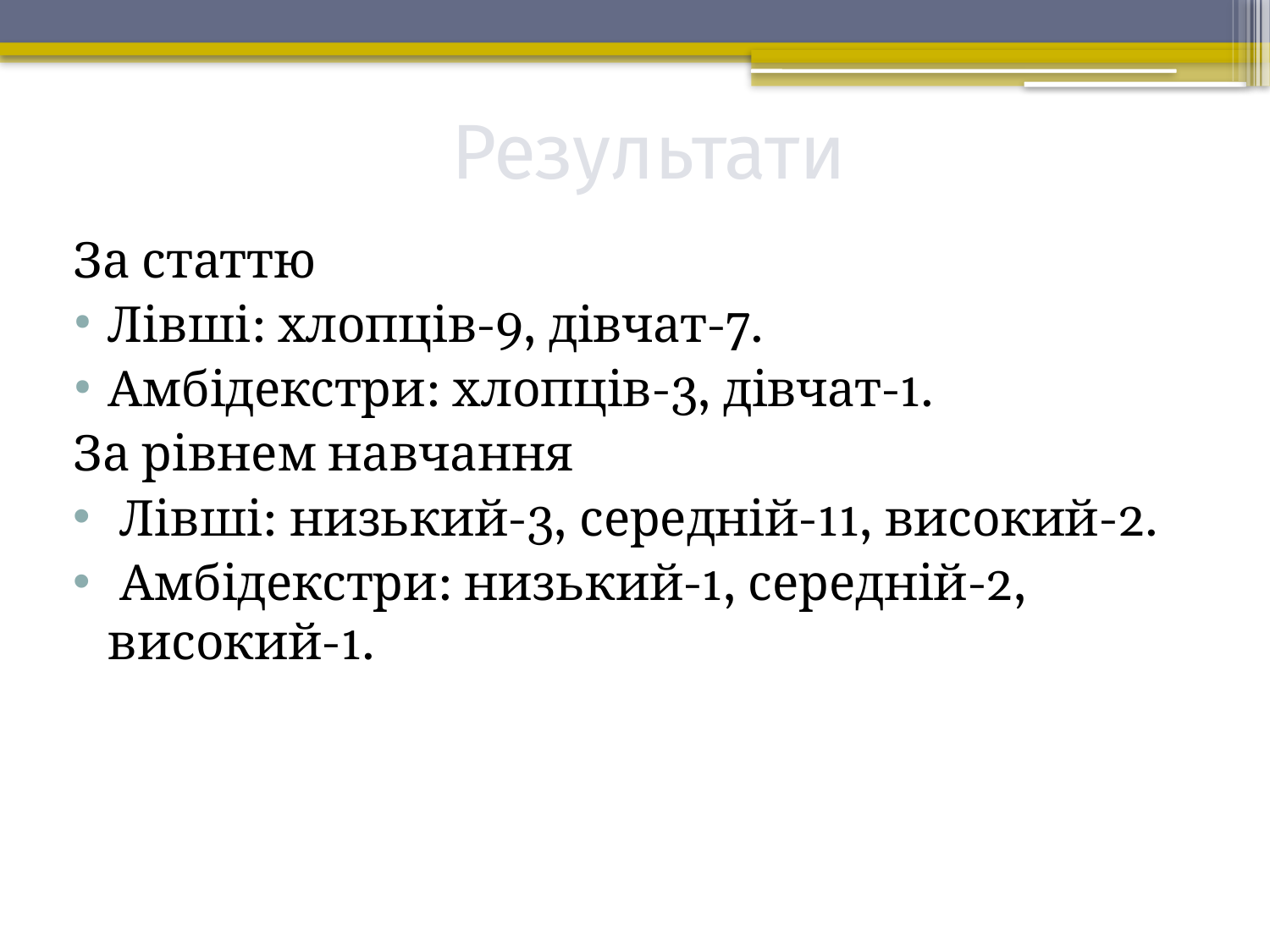

# Результати
За статтю
Лівші: хлопців-9, дівчат-7.
Амбідекстри: хлопців-3, дівчат-1.
За рівнем навчання
 Лівші: низький-3, середній-11, високий-2.
 Амбідекстри: низький-1, середній-2, високий-1.